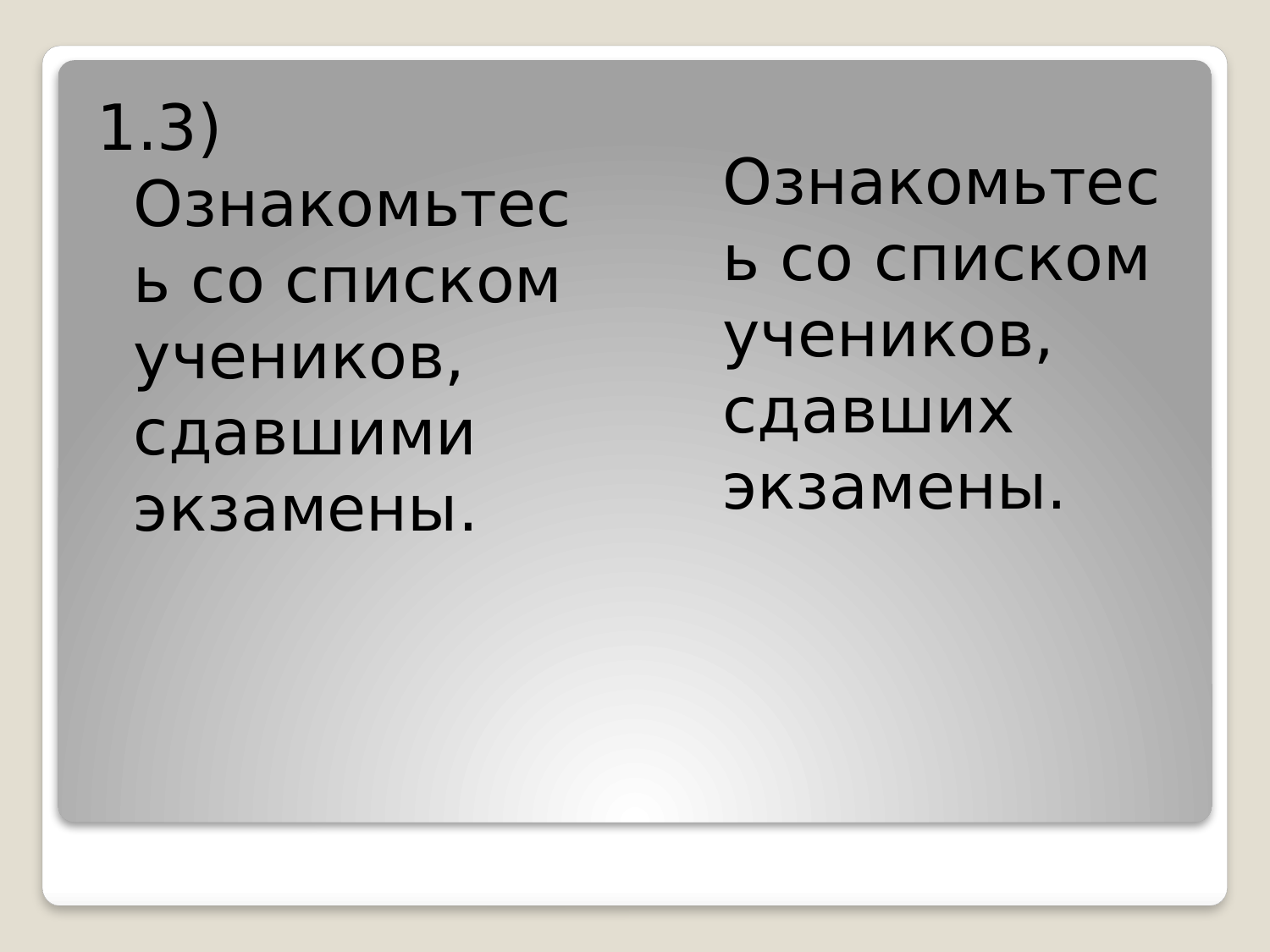

1.3) Ознакомьтесь со списком учеников, сдавшими экзамены.

	Ознакомьтесь со списком учеников, сдавших экзамены.

#